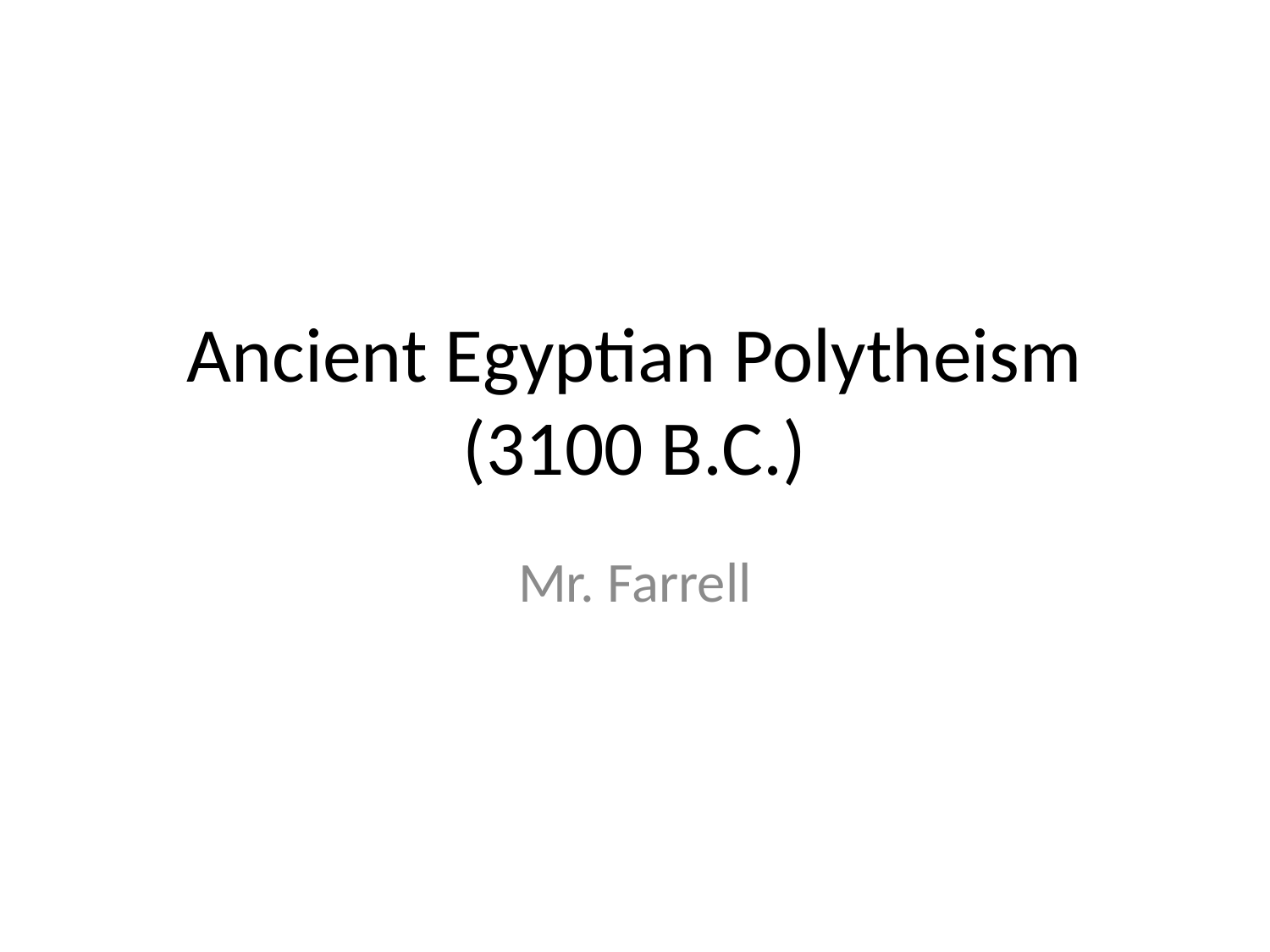

# Ancient Egyptian Polytheism (3100 B.C.)
Mr. Farrell